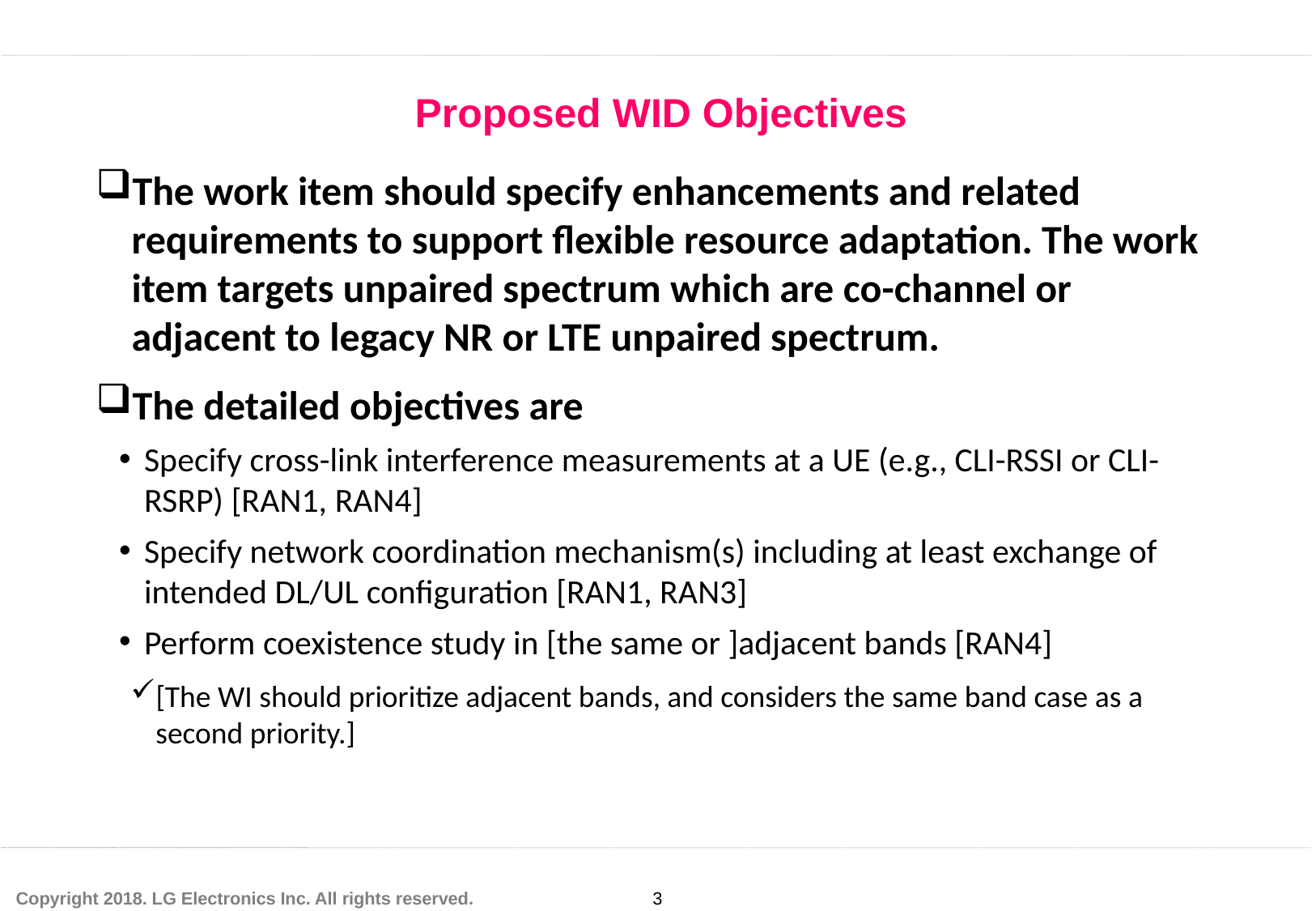

#
Proposed WID Objectives
The work item should specify enhancements and related requirements to support flexible resource adaptation. The work item targets unpaired spectrum which are co-channel or adjacent to legacy NR or LTE unpaired spectrum.
The detailed objectives are
Specify cross-link interference measurements at a UE (e.g., CLI-RSSI or CLI-RSRP) [RAN1, RAN4]
Specify network coordination mechanism(s) including at least exchange of intended DL/UL configuration [RAN1, RAN3]
Perform coexistence study in [the same or ]adjacent bands [RAN4]
[The WI should prioritize adjacent bands, and considers the same band case as a second priority.]